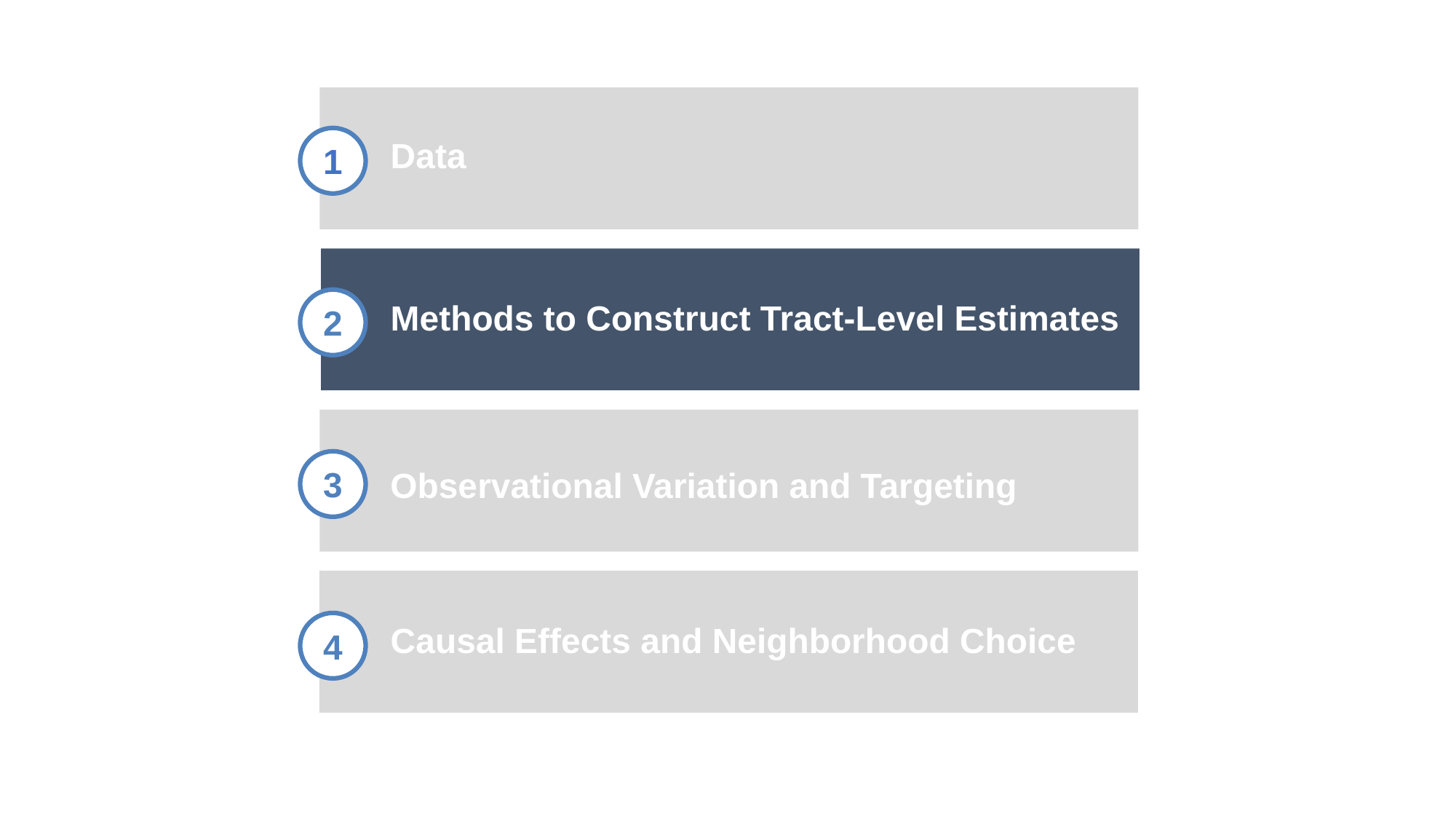

Data

1

Methods to Construct Tract-Level Estimates

2

Observational Variation and Targeting

3

Causal Effects and Neighborhood Choice

4